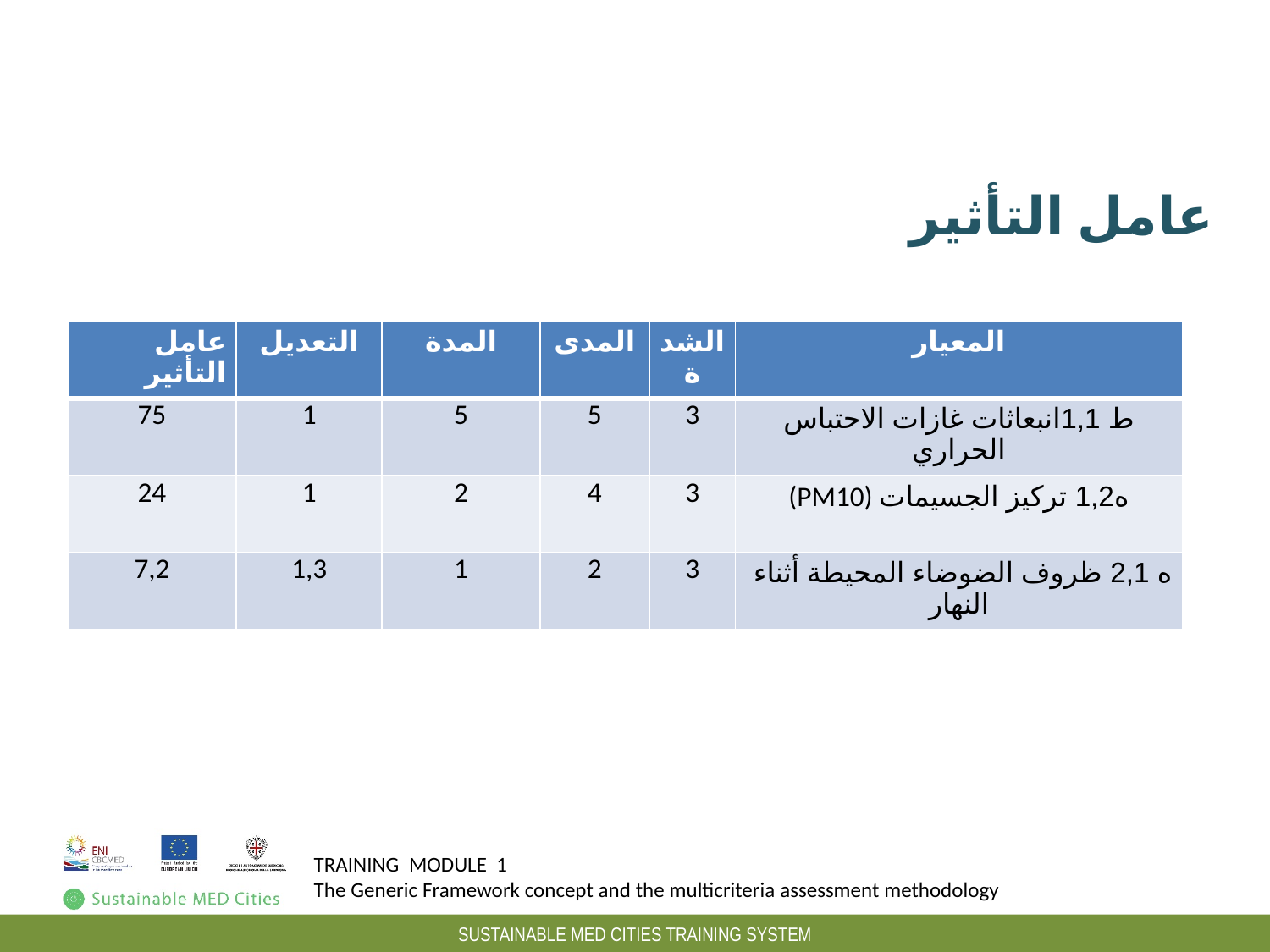

Peso dei criteri in una categoria: esempio
عامل التأثير

| عامل التأثير | التعديل | المدة | المدى | الشدة | المعيار |
| --- | --- | --- | --- | --- | --- |
| 75 | 1 | 5 | 5 | 3 | ط 1,1انبعاثات غازات الاحتباس الحراري |
| 24 | 1 | 2 | 4 | 3 | (PM10) ه1,2 تركيز الجسيمات |
| 7,2 | 1,3 | 1 | 2 | 3 | ه 2,1 ظروف الضوضاء المحيطة أثناء النهار |
|  |  |  |  |  |  |